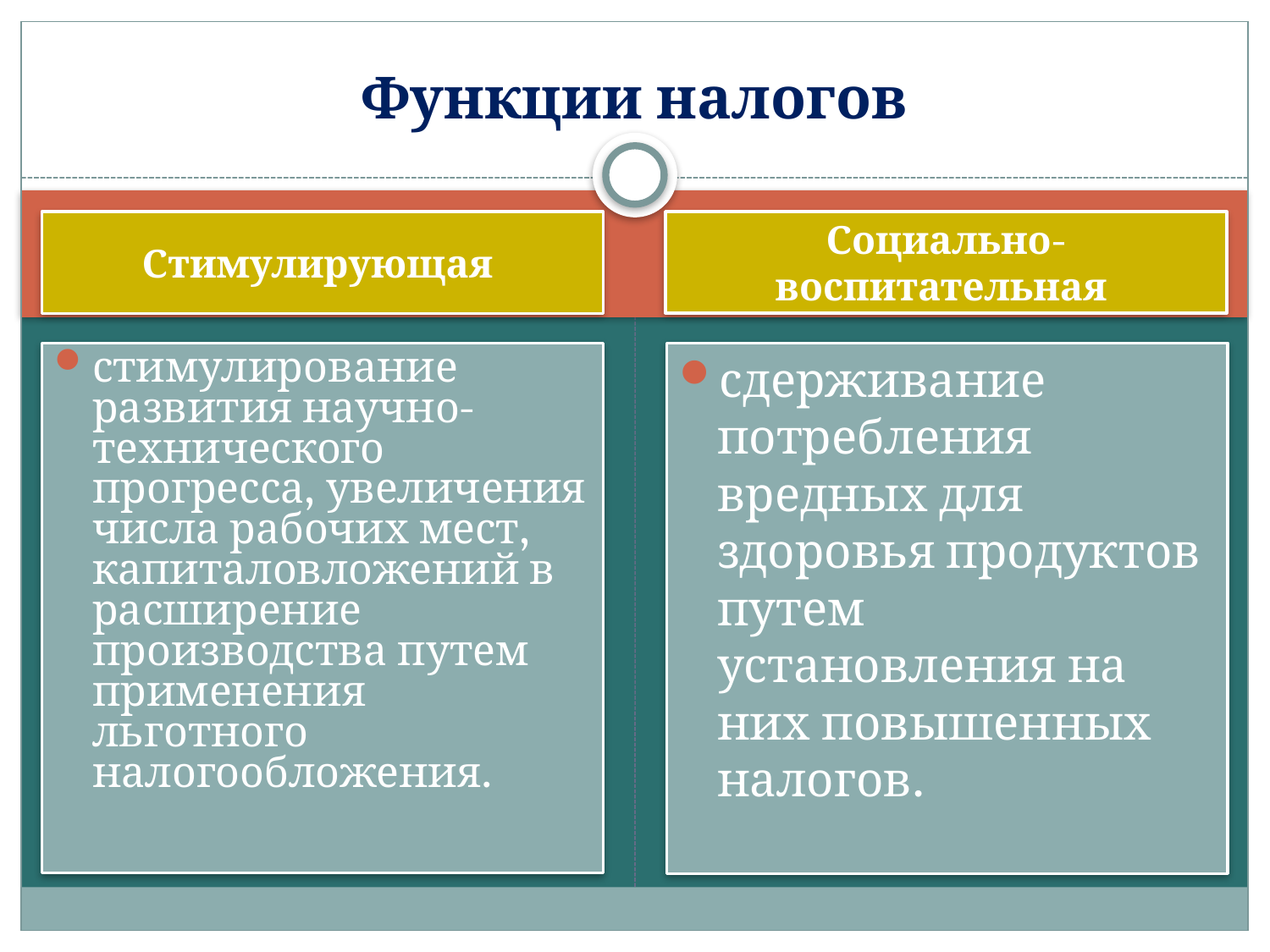

# Функции налогов
Стимулирующая
Социально-воспитательная
стимулирование развития научно-технического прогресса, увеличения числа рабочих мест, капиталовложений в расширение производства путем применения льготного налогообложения.
сдерживание потребления вредных для здоровья продуктов путем установления на них повышен­ных налогов.